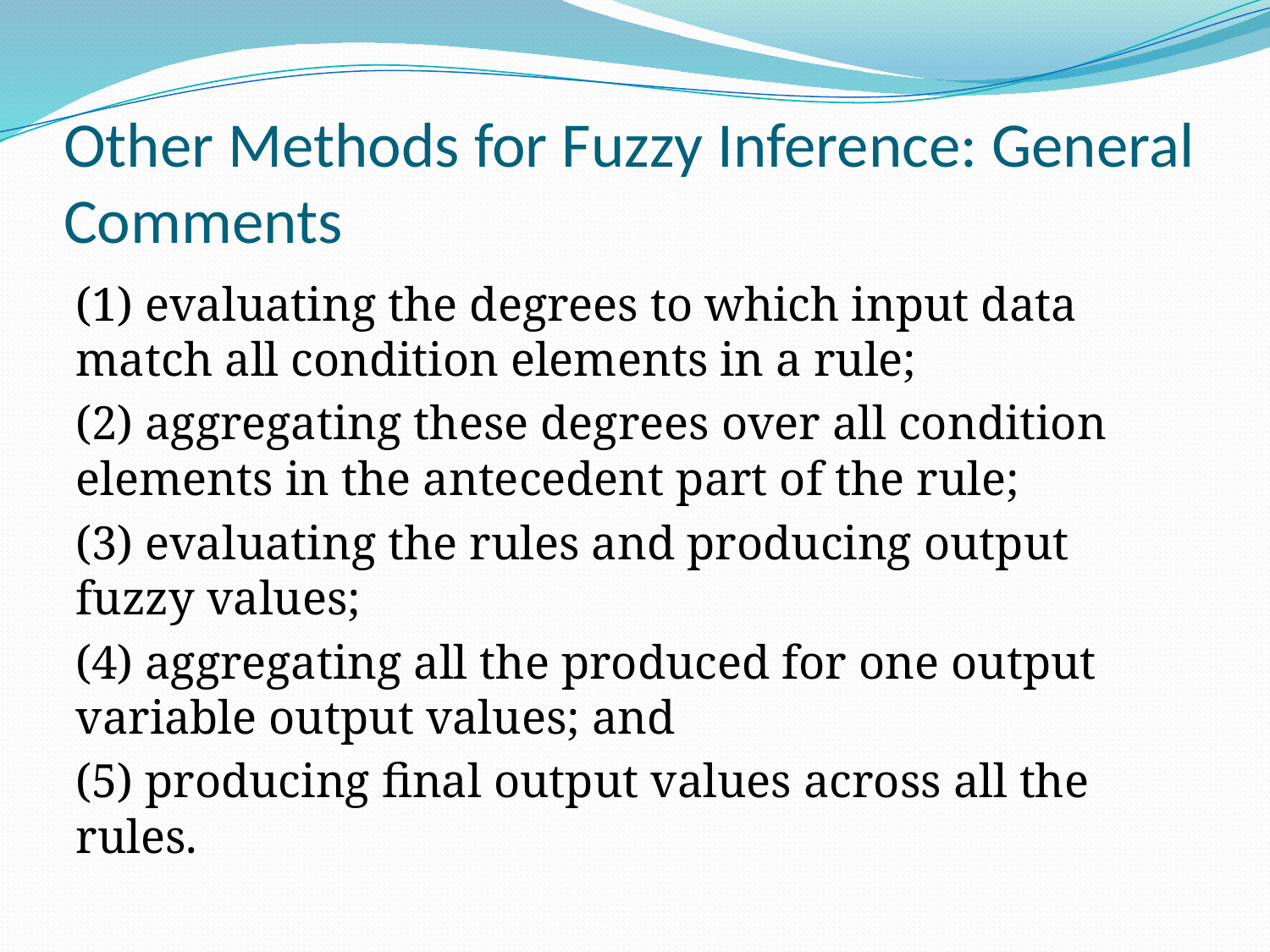

# Other Methods for Fuzzy Inference: General Comments
(1) evaluating the degrees to which input data match all condition elements in a rule;
(2) aggregating these degrees over all condition elements in the antecedent part of the rule;
(3) evaluating the rules and producing output fuzzy values;
(4) aggregating all the produced for one output variable output values; and
(5) producing final output values across all the rules.